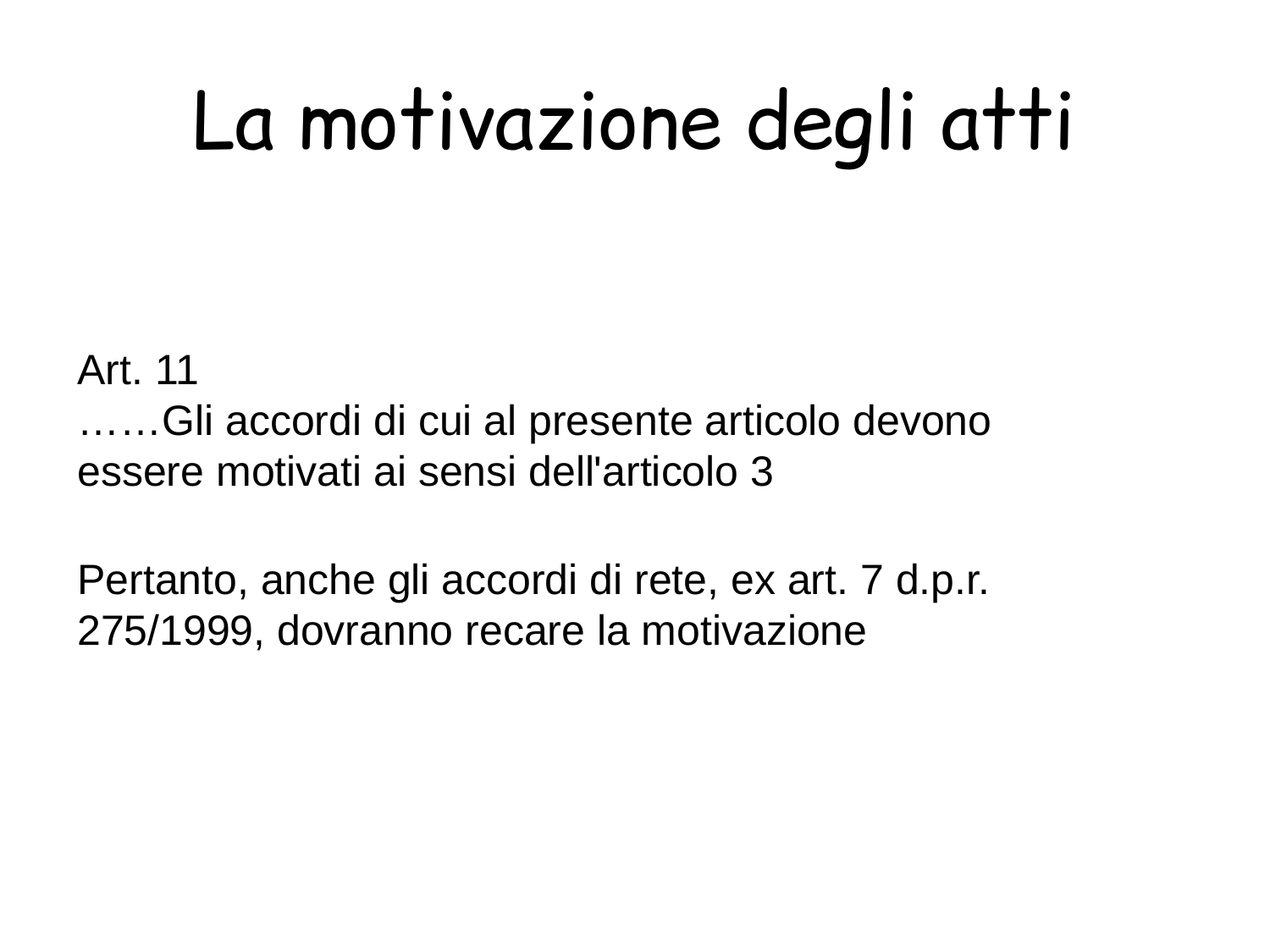

# La motivazione degli atti

Art. 11
……Gli accordi di cui al presente articolo devono essere motivati ai sensi dell'articolo 3
Pertanto, anche gli accordi di rete, ex art. 7 d.p.r. 275/1999, dovranno recare la motivazione